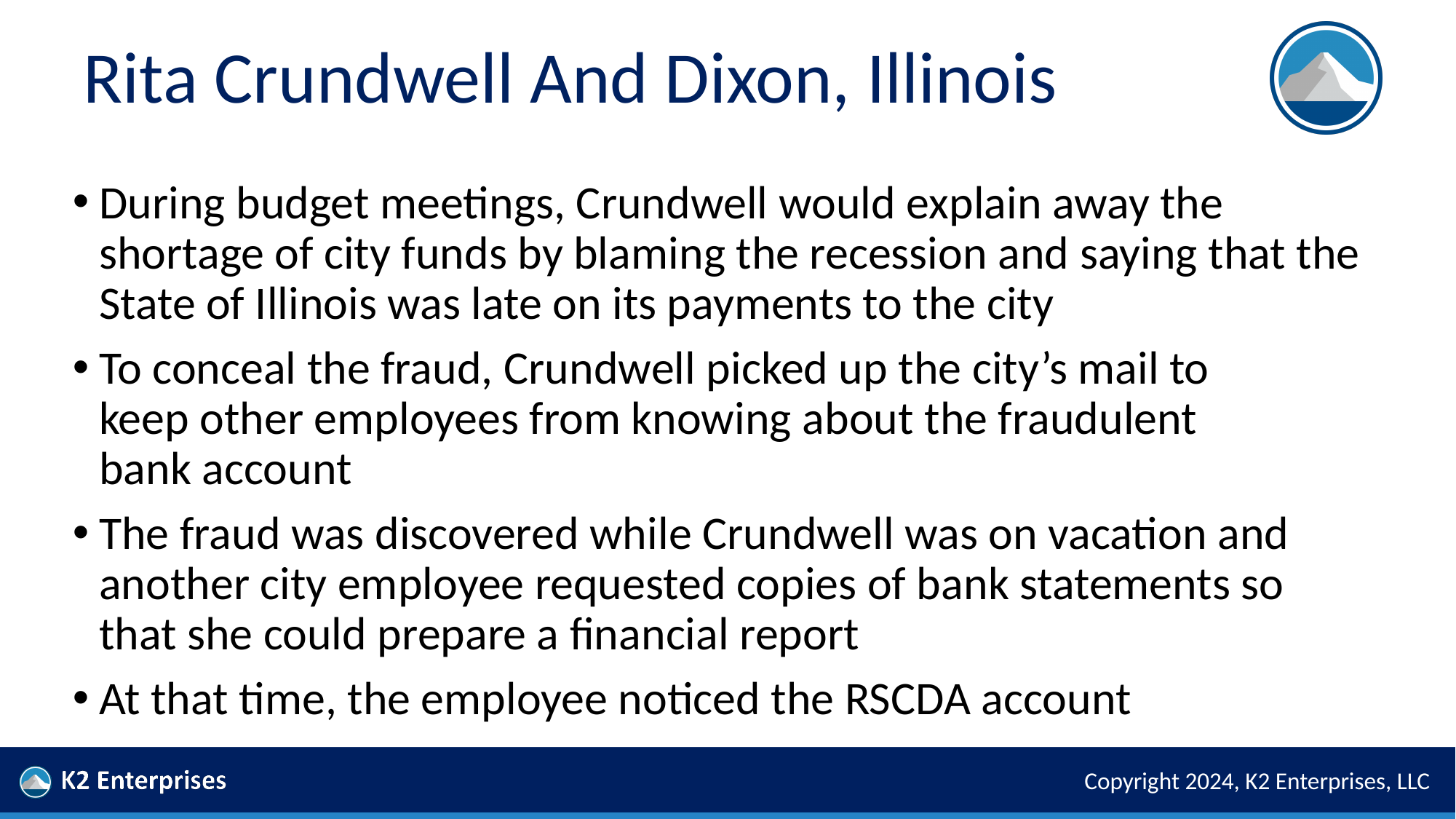

# Rita Crundwell And Dixon, Illinois
During budget meetings, Crundwell would explain away the shortage of city funds by blaming the recession and saying that the State of Illinois was late on its payments to the city
To conceal the fraud, Crundwell picked up the city’s mail to
keep other employees from knowing about the fraudulent
bank account
The fraud was discovered while Crundwell was on vacation and another city employee requested copies of bank statements so that she could prepare a financial report
At that time, the employee noticed the RSCDA account